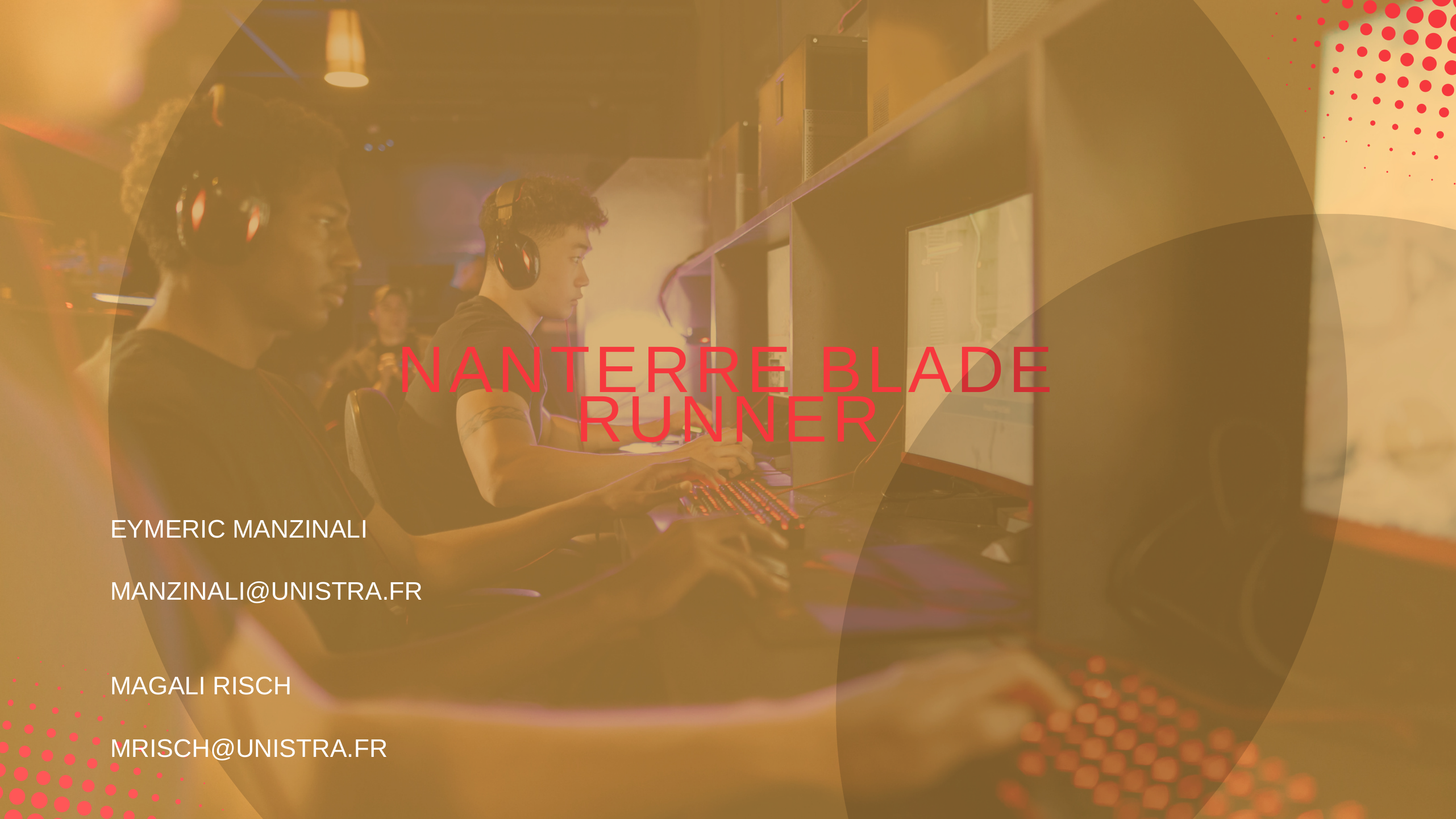

NANTERRE BLADE RUNNER
EYMERIC MANZINALI
MANZINALI@UNISTRA.FR

MAGALI RISCH
MRISCH@UNISTRA.FR